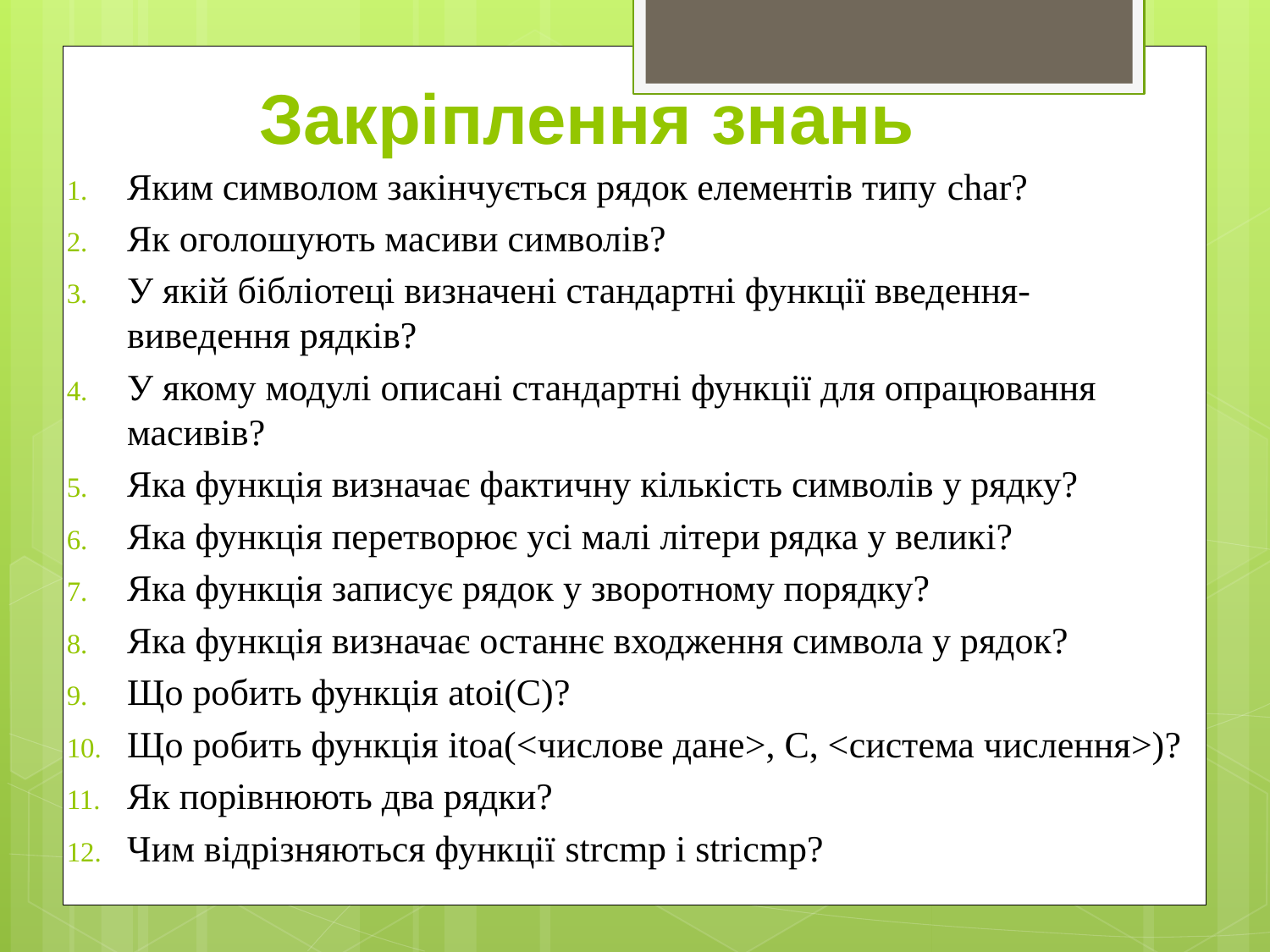

Закріплення знань
Яким символом закінчується рядок елементів типу char?
Як оголошують масиви символів?
У якій бібліотеці визначені стандартні функції введення-виведення рядків?
У якому модулі описані стандартні функції для опрацювання масивів?
Яка функція визначає фактичну кількість символів у рядку?
Яка функція перетворює усі малі літери рядка у великі?
Яка функція записує рядок у зворотному порядку?
Яка функція визначає останнє входження символа у рядок?
Що робить функція atoi(C)?
Що робить функція itoa(<числове дане>, C, <система числення>)?
Як порівнюють два рядки?
Чим відрізняються функції strcmp i stricmp?